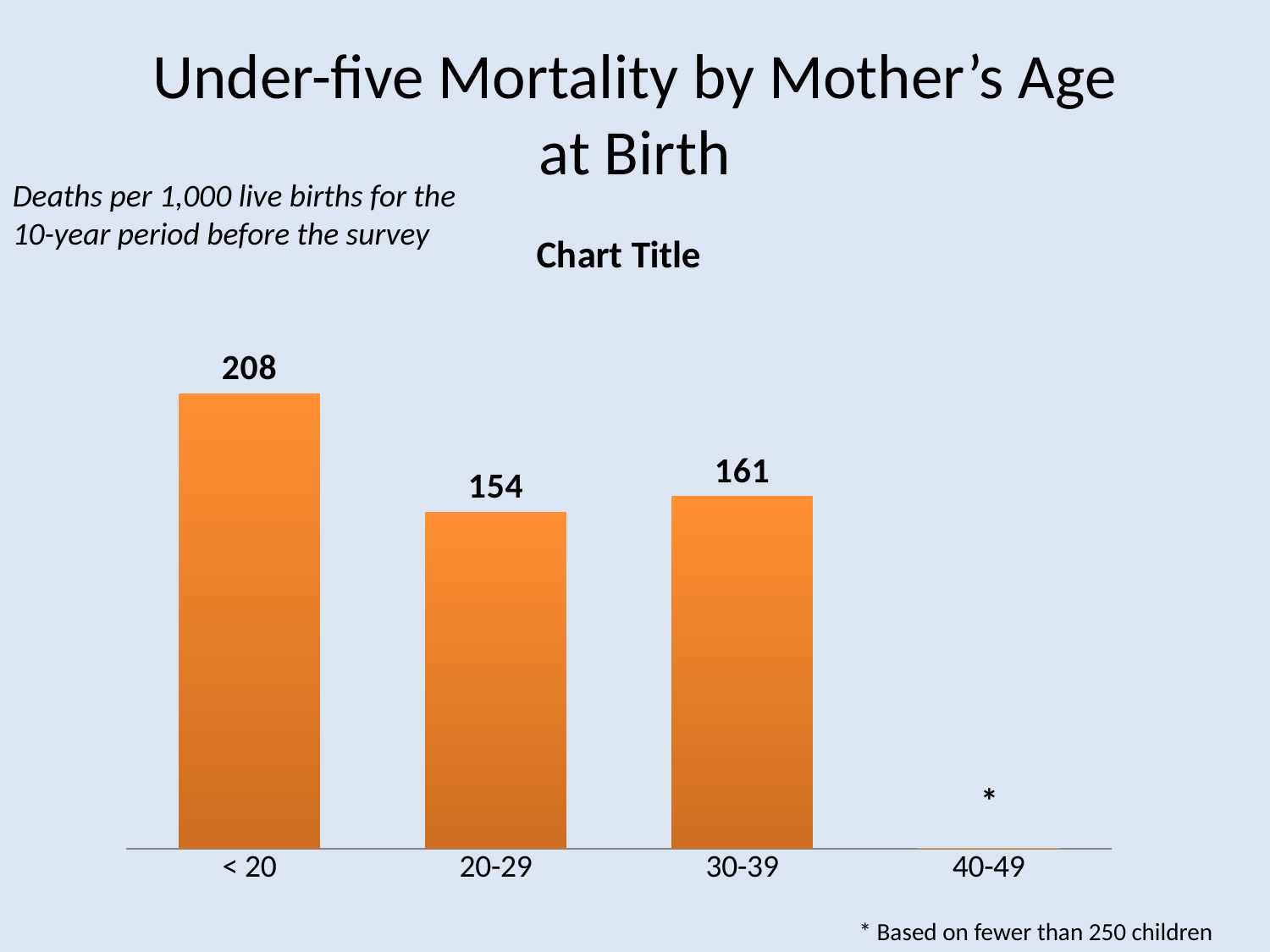

# Under-five Mortality by Mother’s Age at Birth
Deaths per 1,000 live births for the 10-year period before the survey

### Chart:

| Category |  |
|---|---|
| < 20 | 208.0 |
| 20-29 | 154.0 |
| 30-39 | 161.0 |
| 40-49 | 0.0 |
*
* Based on fewer than 250 children